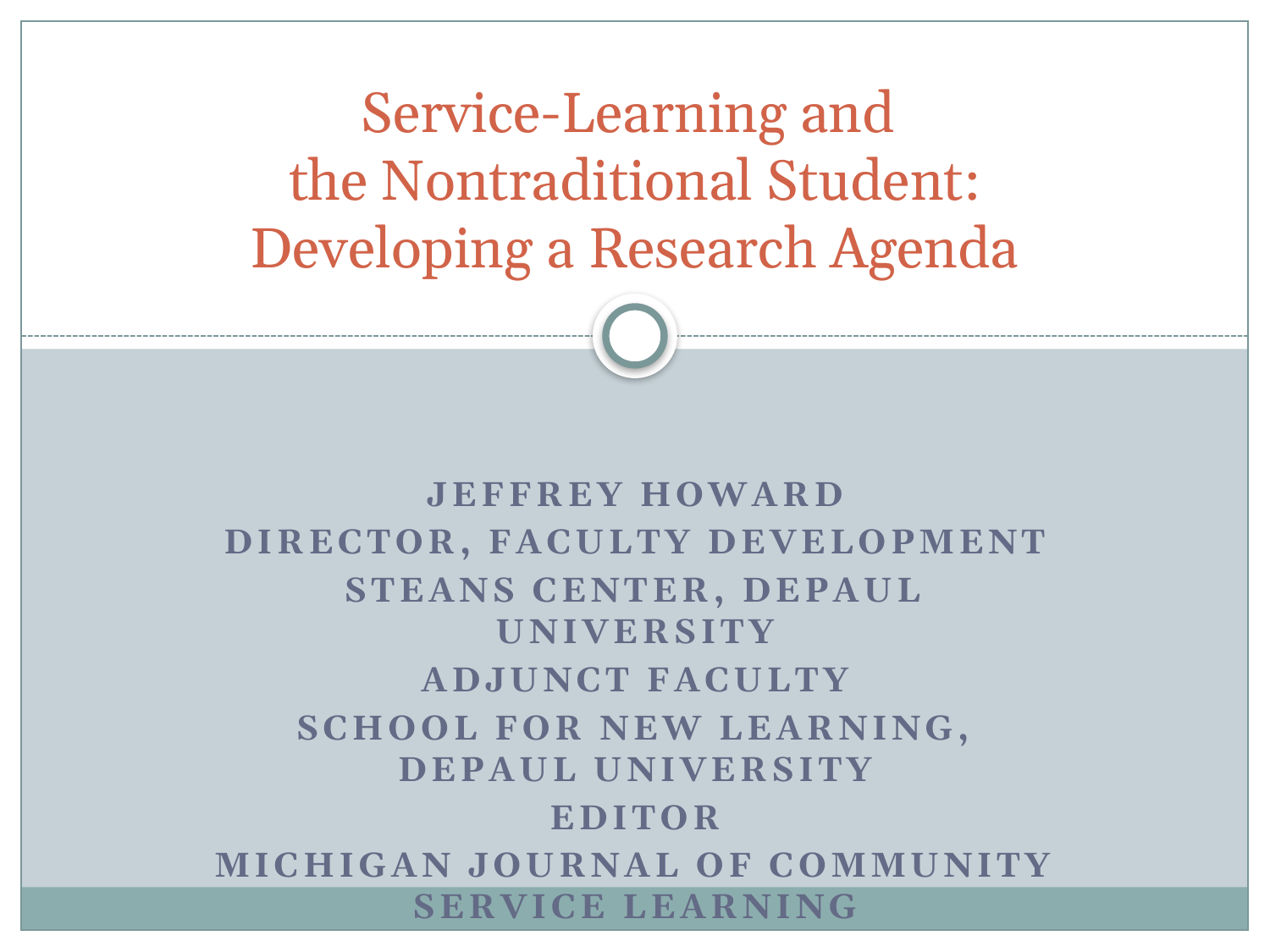

# Service-Learning and the Nontraditional Student: Developing a Research Agenda
jeffrey howard
director, faculty development
steans center, depaul university
adjunct faculty
school for new learning, depaul university
editor
michigan journal of community service learning